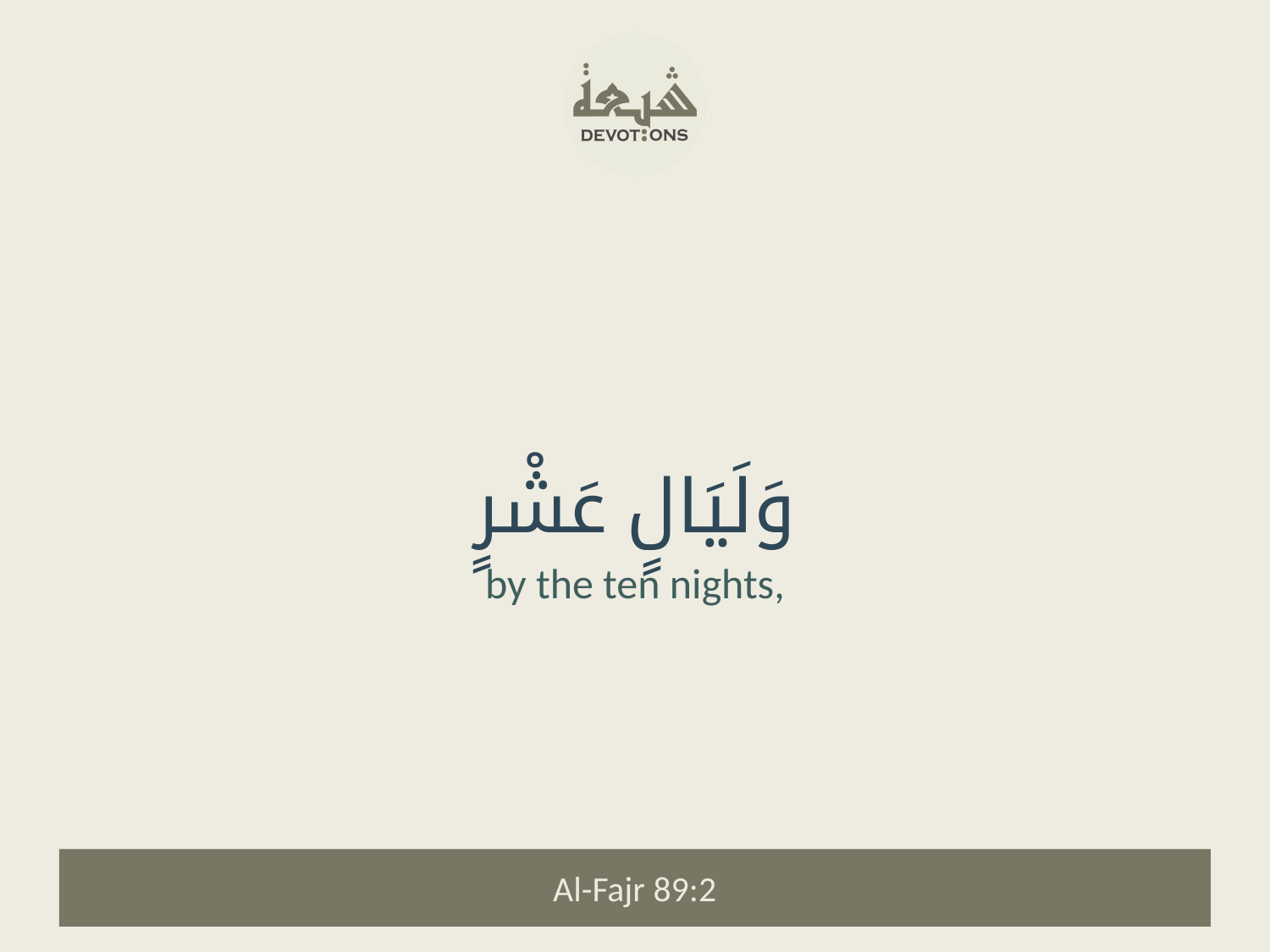

وَلَيَالٍ عَشْرٍ
by the ten nights,
Al-Fajr 89:2